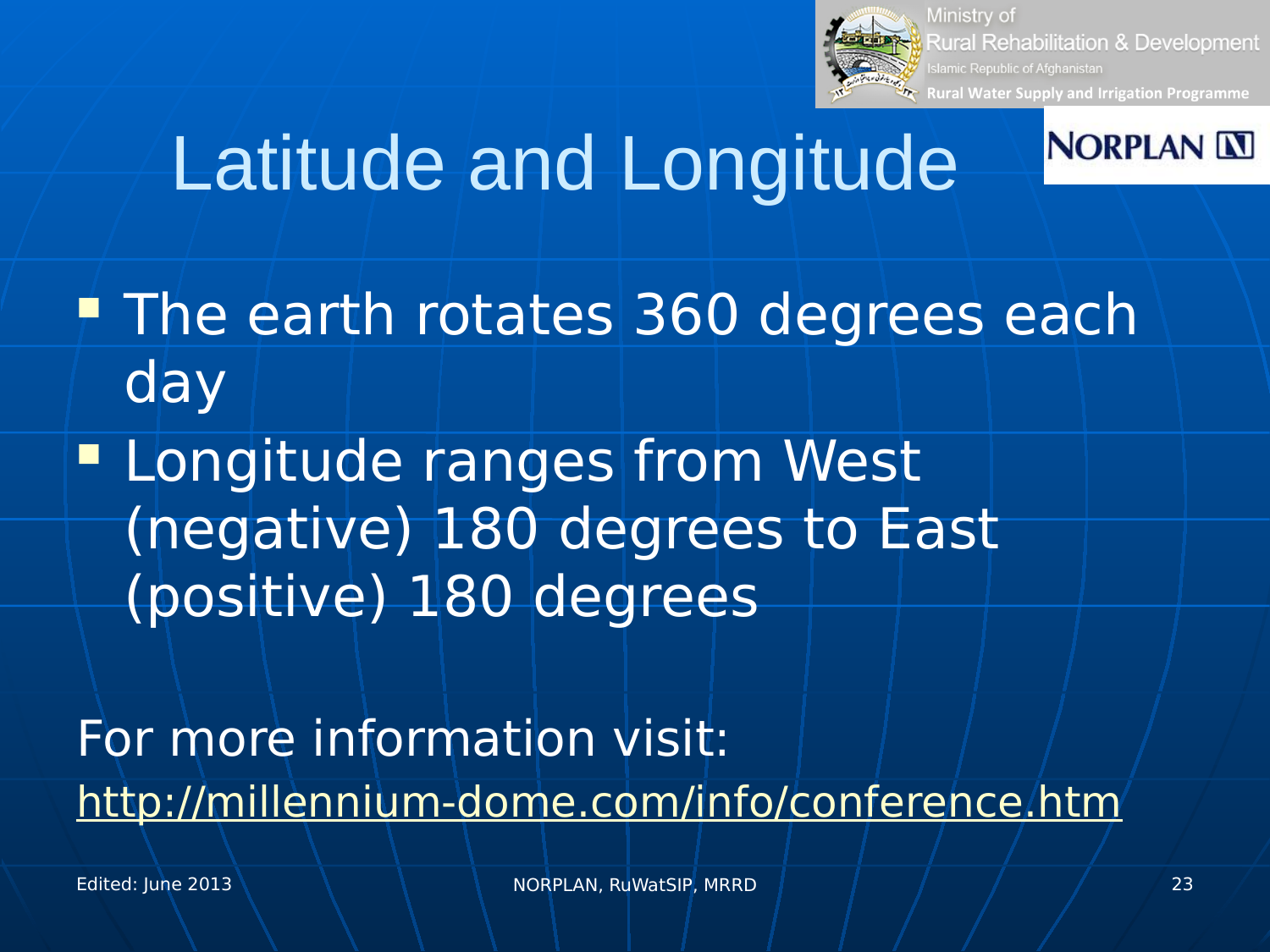

# Latitude and Longitude
The earth rotates 360 degrees each day
Longitude ranges from West (negative) 180 degrees to East (positive) 180 degrees

For more information visit:
http://millennium-dome.com/info/conference.htm
Edited: June 2013
23
NORPLAN, RuWatSIP, MRRD